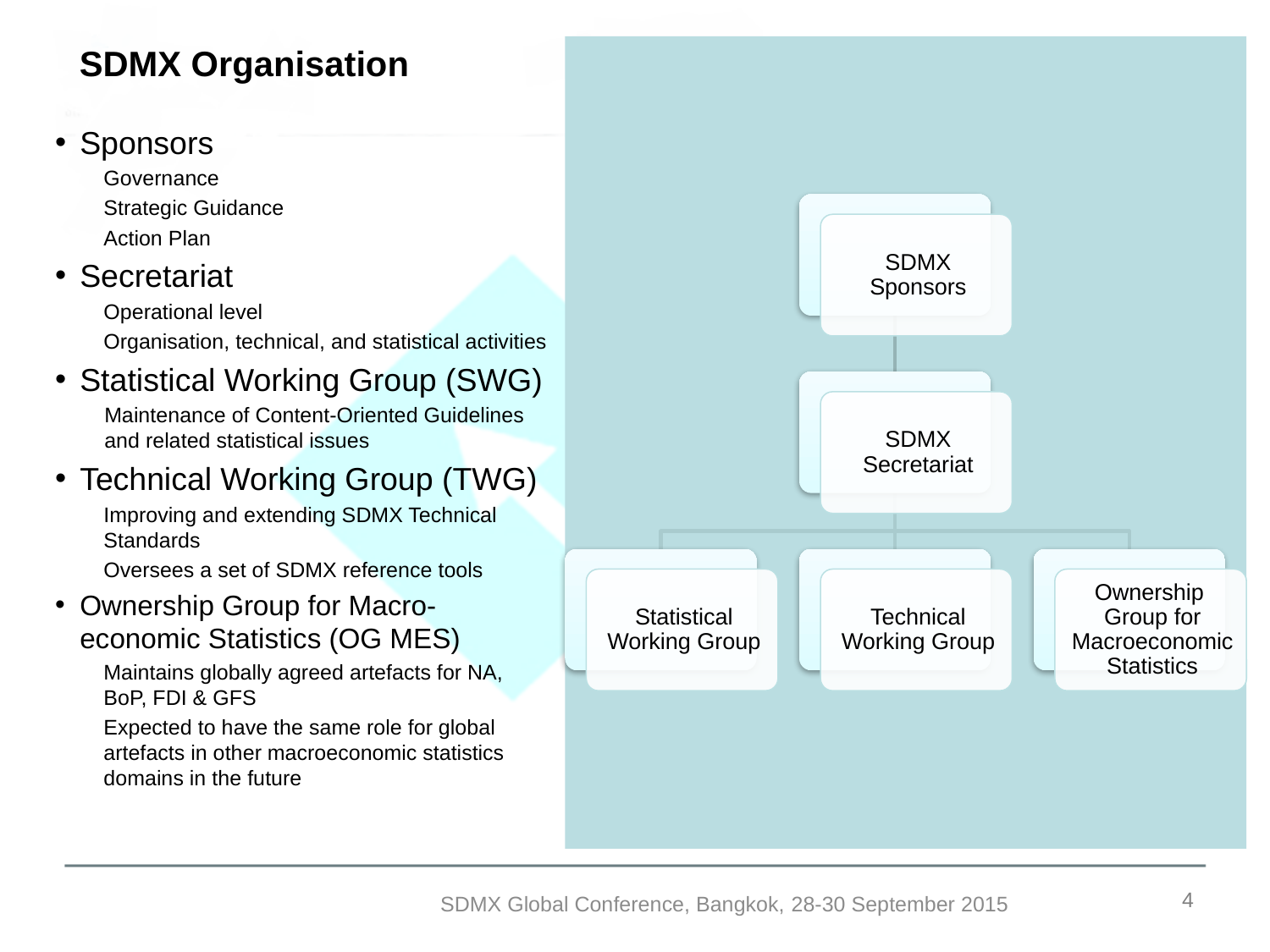

# SDMX Organisation
SDMX Sponsors
SDMX Secretariat
Statistical Working Group
Technical Working Group
Ownership  Group for Macroeconomic Statistics
Sponsors
Governance
Strategic Guidance
Action Plan
Secretariat
Operational level
Organisation, technical, and statistical activities
Statistical Working Group (SWG)
Maintenance of Content-Oriented Guidelines and related statistical issues
Technical Working Group (TWG)
Improving and extending SDMX Technical Standards
Oversees a set of SDMX reference tools
Ownership Group for Macro-economic Statistics (OG MES)
Maintains globally agreed artefacts for NA, BoP, FDI & GFS
Expected to have the same role for global artefacts in other macroeconomic statistics domains in the future
4
SDMX Global Conference, Bangkok, 28-30 September 2015